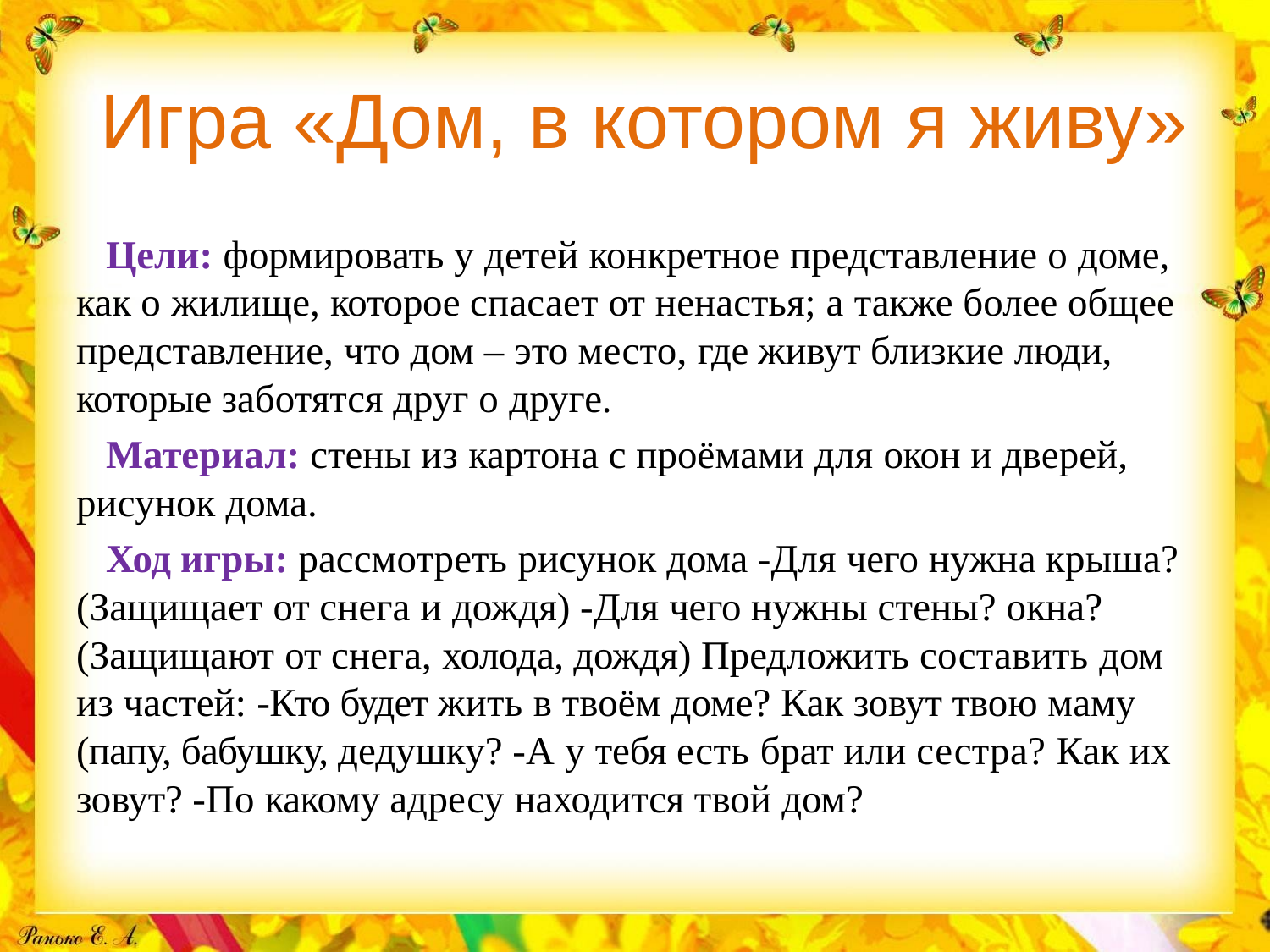

# Игра «Дом, в котором я живу»
Цели: формировать у детей конкретное представление о доме,  как о жилище, которое спасает от ненастья; а также более общее  представление, что дом – это место, где живут близкие люди,  которые заботятся друг о друге.
Материал: стены из картона с проёмами для окон и дверей,  рисунок дома.
Ход игры: рассмотреть рисунок дома -Для чего нужна крыша?  (Защищает от снега и дождя) -Для чего нужны стены? окна?  (Защищают от снега, холода, дождя) Предложить составить дом  из частей: -Кто будет жить в твоём доме? Как зовут твою маму  (папу, бабушку, дедушку? -А у тебя есть брат или сестра? Как их  зовут? -По какому адресу находится твой дом?